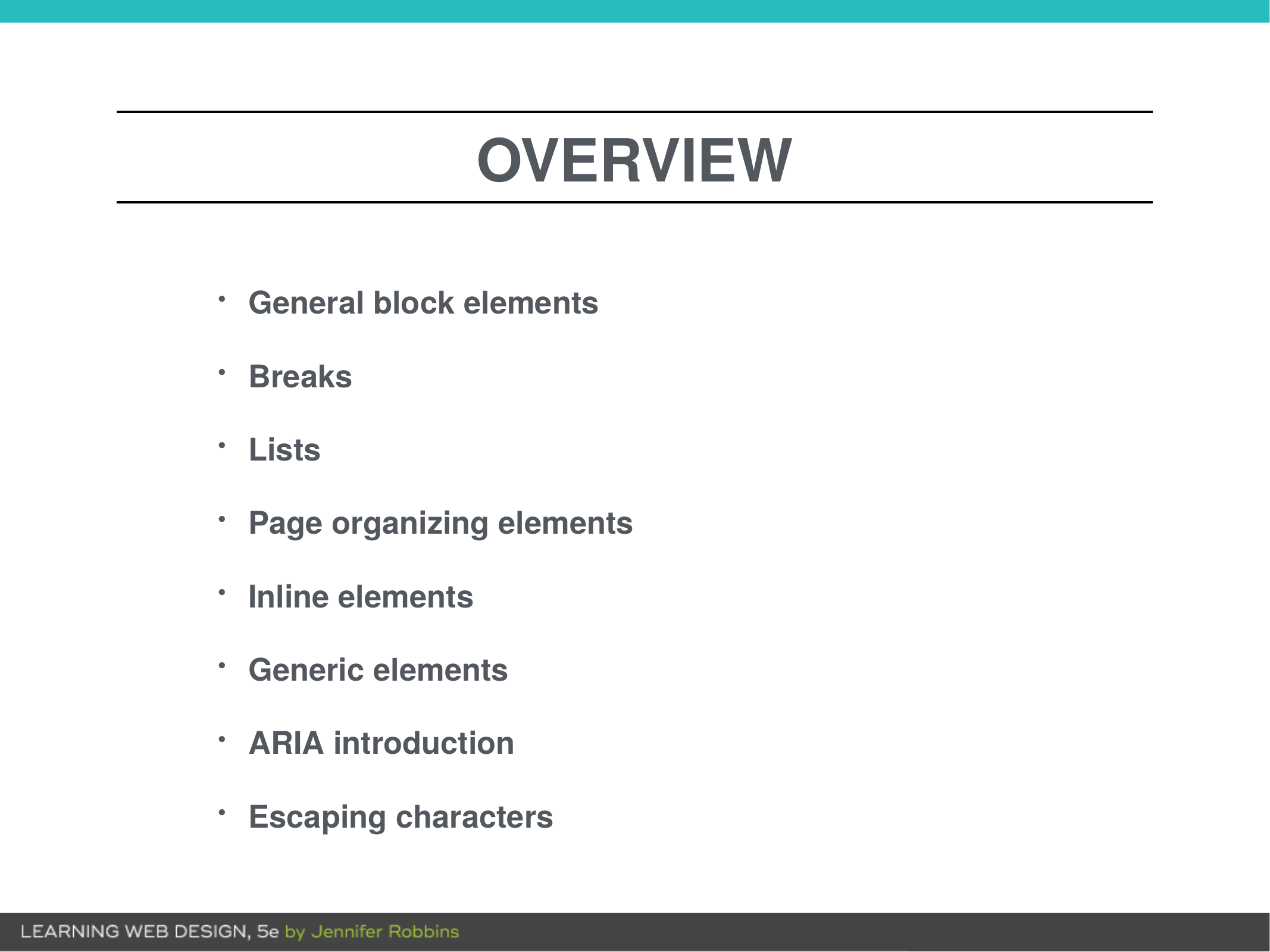

General block elements
Breaks
Lists
Page organizing elements
Inline elements
Generic elements
ARIA introduction
Escaping characters